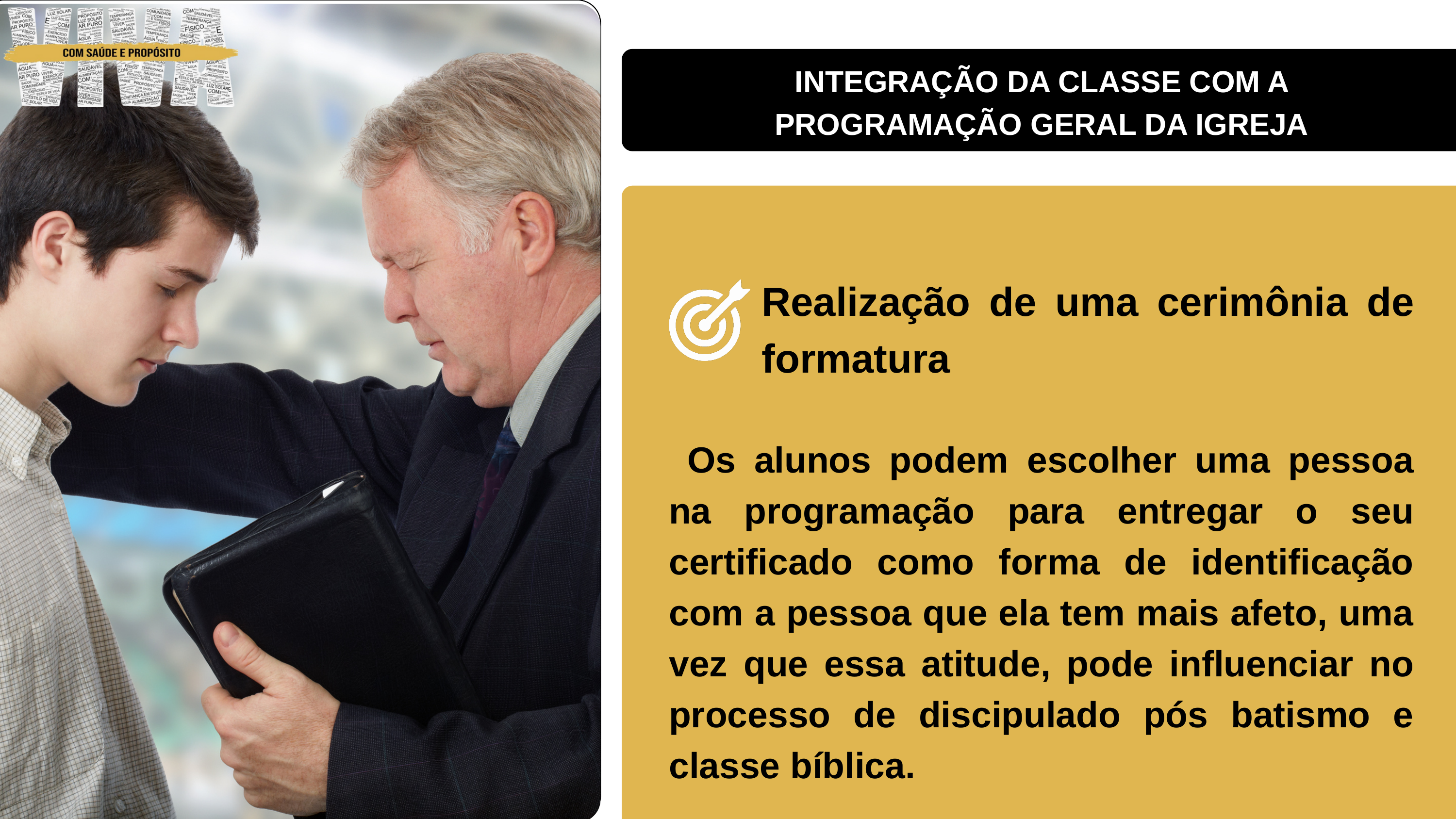

INTEGRAÇÃO DA CLASSE COM A PROGRAMAÇÃO GERAL DA IGREJA

Realização de uma cerimônia de formatura

 Os alunos podem escolher uma pessoa na programação para entregar o seu certificado como forma de identificação com a pessoa que ela tem mais afeto, uma vez que essa atitude, pode influenciar no processo de discipulado pós batismo e classe bíblica.